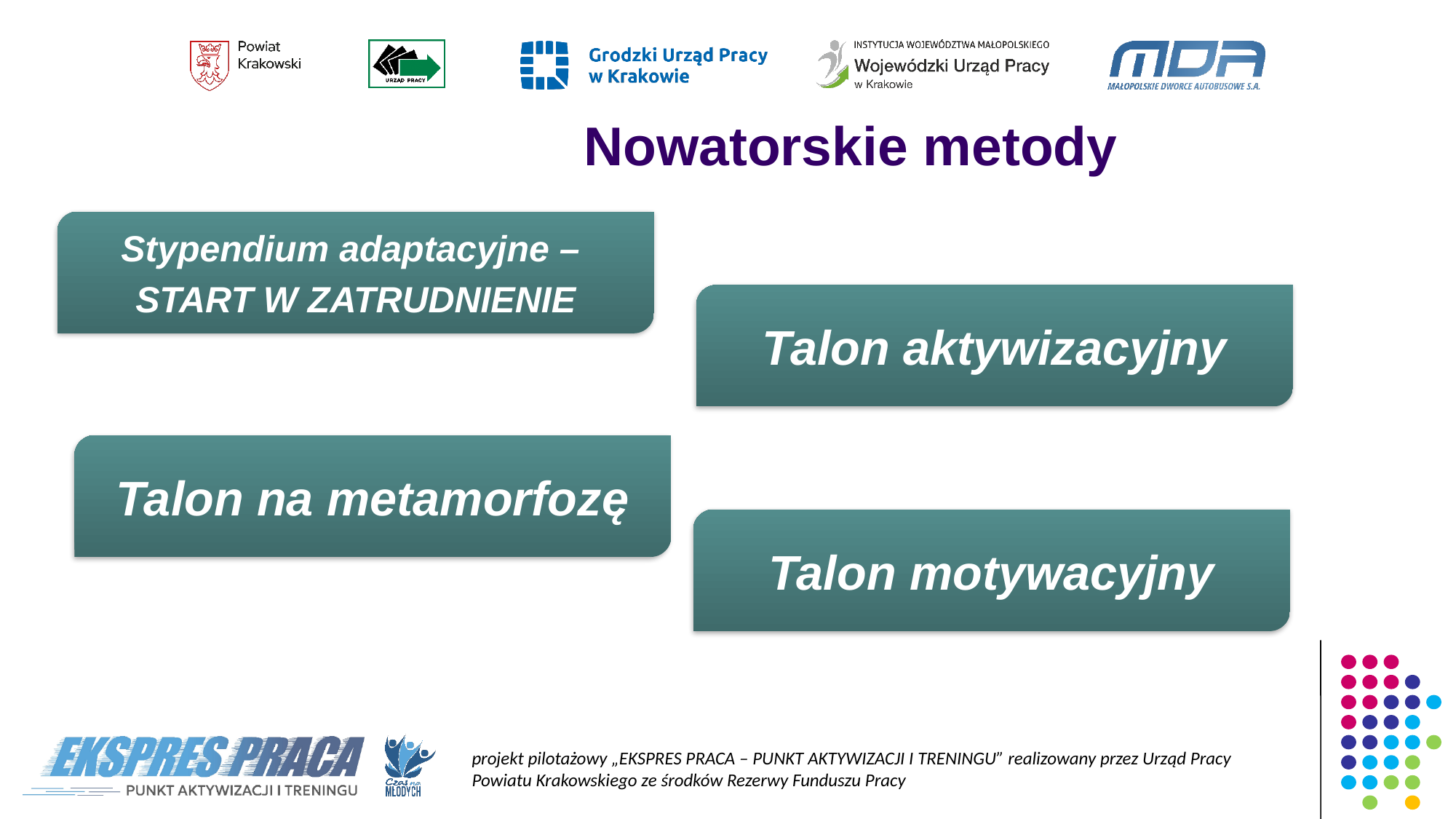

# Nowatorskie metody
Stypendium adaptacyjne –
START W ZATRUDNIENIE
Talon aktywizacyjny
Talon na metamorfozę
Talon motywacyjny